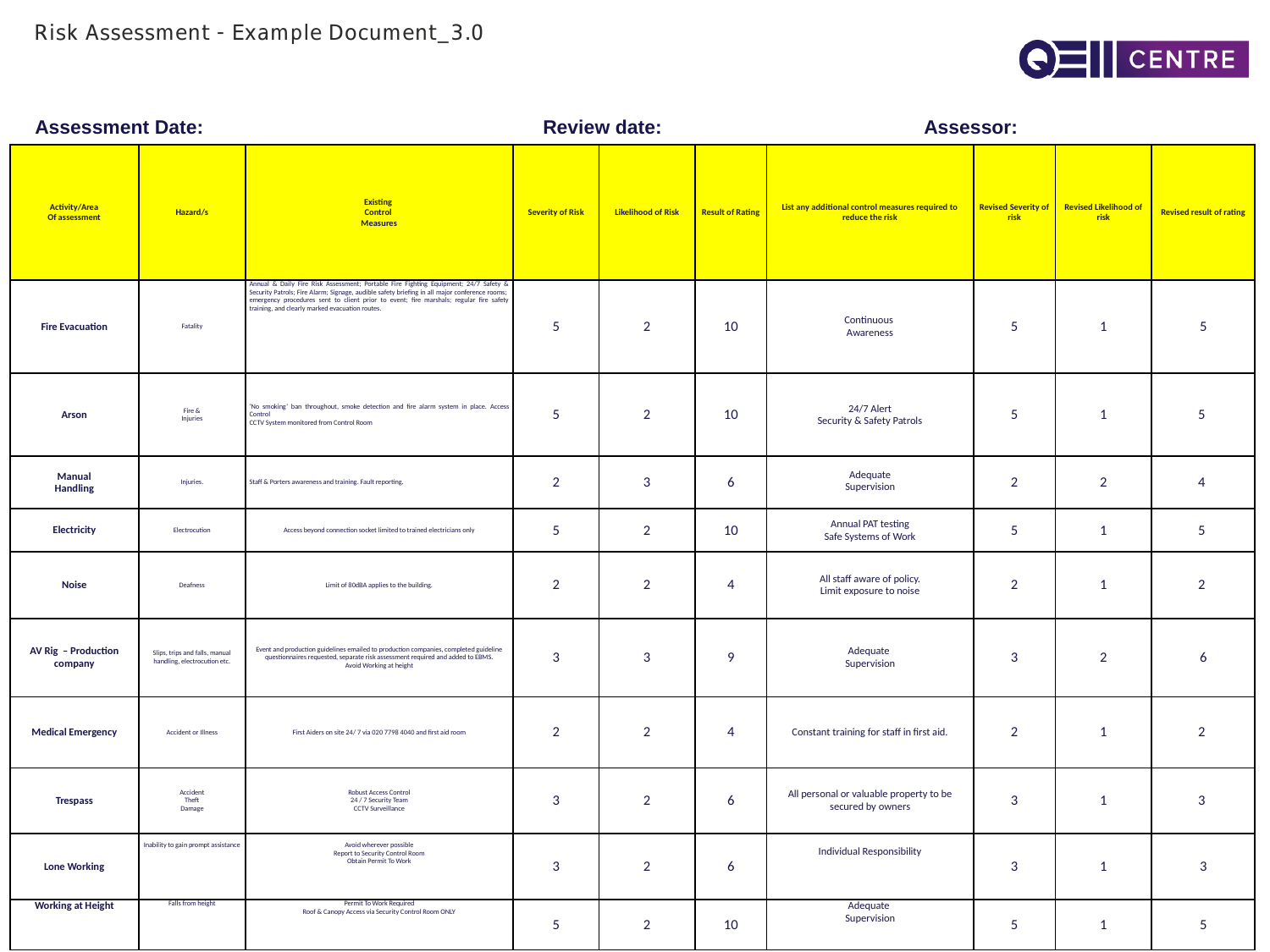

Risk Assessment - Example Document_3.0

Assessment Date:			Review date:			Assessor:
| Activity/Area Of assessment | Hazard/s | Existing Control Measures | Severity of Risk | Likelihood of Risk | Result of Rating | List any additional control measures required to reduce the risk | Revised Severity of risk | Revised Likelihood of risk | Revised result of rating |
| --- | --- | --- | --- | --- | --- | --- | --- | --- | --- |
| Fire Evacuation | Fatality | Annual & Daily Fire Risk Assessment; Portable Fire Fighting Equipment; 24/7 Safety & Security Patrols; Fire Alarm; Signage, audible safety briefing in all major conference rooms; emergency procedures sent to client prior to event; fire marshals; regular fire safety training, and clearly marked evacuation routes. | 5 | 2 | 10 | Continuous Awareness | 5 | 1 | 5 |
| Arson | Fire & Injuries | ‘No smoking’ ban throughout, smoke detection and fire alarm system in place. Access Control CCTV System monitored from Control Room | 5 | 2 | 10 | 24/7 Alert Security & Safety Patrols | 5 | 1 | 5 |
| Manual Handling | Injuries. | Staff & Porters awareness and training. Fault reporting. | 2 | 3 | 6 | Adequate Supervision | 2 | 2 | 4 |
| Electricity | Electrocution | Access beyond connection socket limited to trained electricians only | 5 | 2 | 10 | Annual PAT testing Safe Systems of Work | 5 | 1 | 5 |
| Noise | Deafness | Limit of 80dBA applies to the building. | 2 | 2 | 4 | All staff aware of policy. Limit exposure to noise | 2 | 1 | 2 |
| AV Rig – Production company | Slips, trips and falls, manual handling, electrocution etc. | Event and production guidelines emailed to production companies, completed guideline questionnaires requested, separate risk assessment required and added to EBMS. Avoid Working at height | 3 | 3 | 9 | Adequate Supervision | 3 | 2 | 6 |
| Medical Emergency | Accident or Illness | First Aiders on site 24/ 7 via 020 7798 4040 and first aid room | 2 | 2 | 4 | Constant training for staff in first aid. | 2 | 1 | 2 |
| Trespass | Accident Theft Damage | Robust Access Control 24 / 7 Security Team CCTV Surveillance | 3 | 2 | 6 | All personal or valuable property to be secured by owners | 3 | 1 | 3 |
| Lone Working | Inability to gain prompt assistance | Avoid wherever possible Report to Security Control Room Obtain Permit To Work | 3 | 2 | 6 | Individual Responsibility | 3 | 1 | 3 |
| Working at Height | Falls from height | Permit To Work Required Roof & Canopy Access via Security Control Room ONLY | 5 | 2 | 10 | Adequate Supervision | 5 | 1 | 5 |